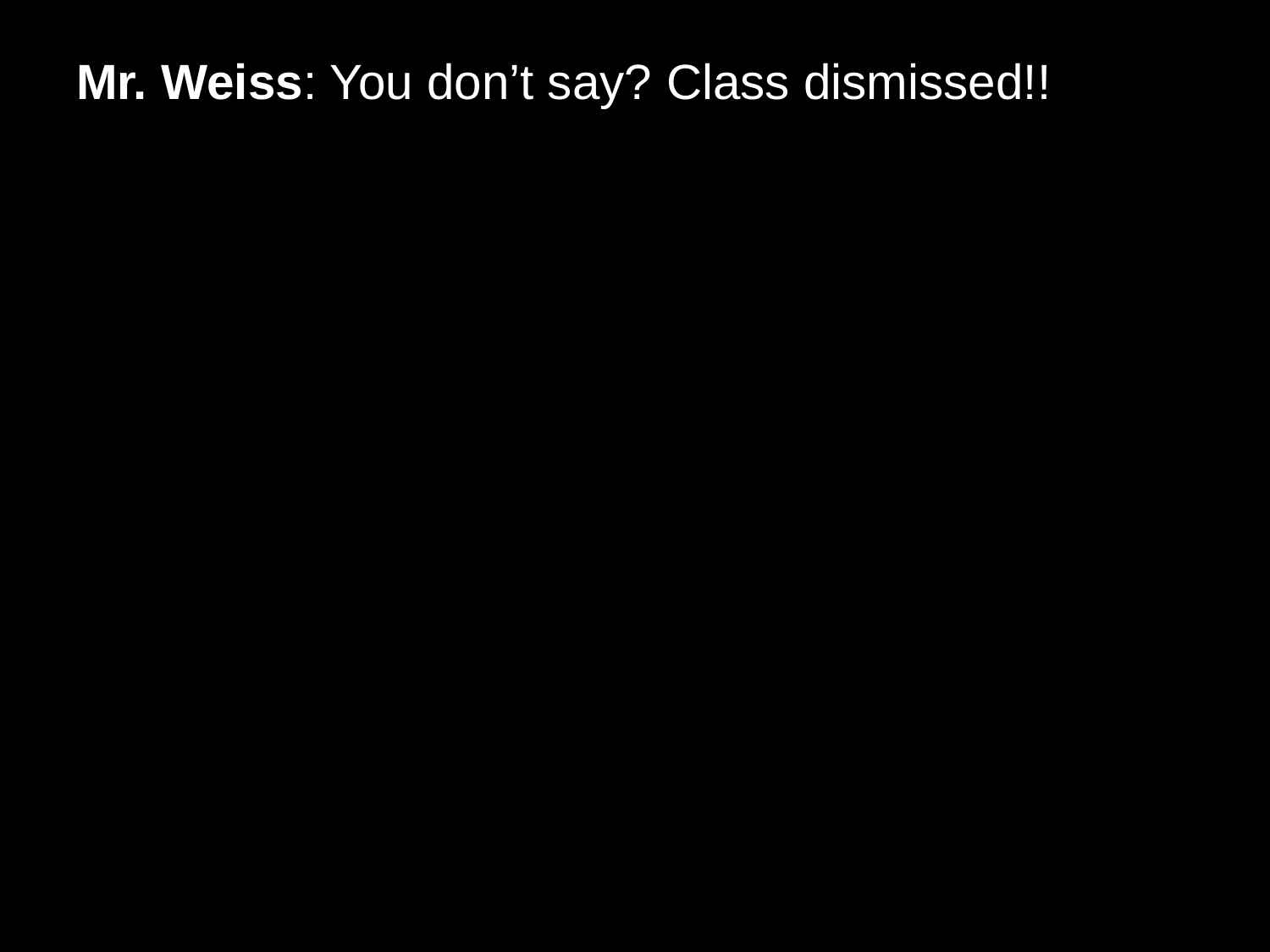

# Mr. Weiss: You don’t say? Class dismissed!!